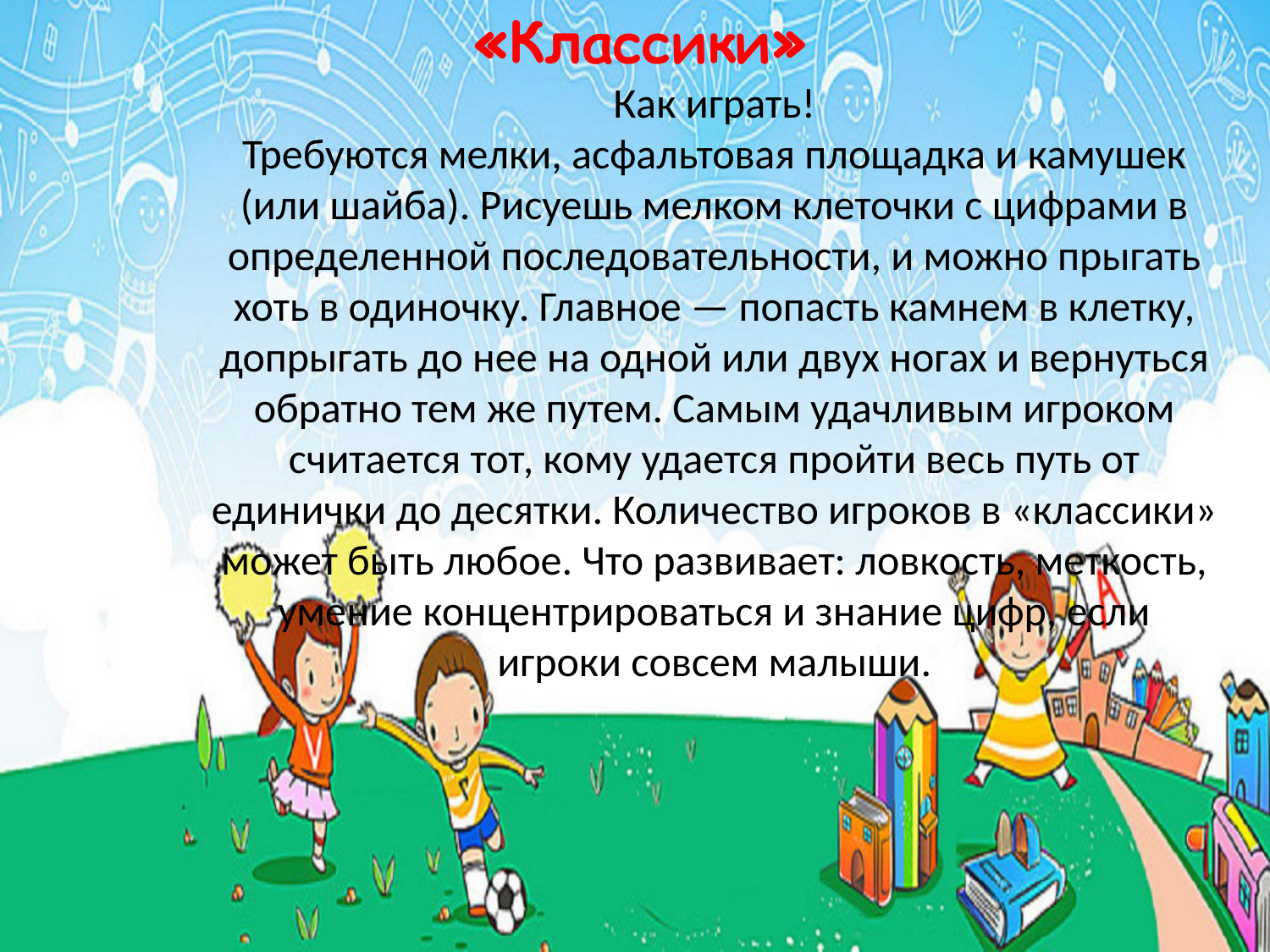

# «Классики»
Как играть!
Требуются мелки, асфальтовая площадка и камушек (или шайба). Рисуешь мелком клеточки с цифрами в
определенной последовательности, и можно прыгать хоть в одиночку. Главное — попасть камнем в клетку, допрыгать до нее на одной или двух ногах и вернуться обратно тем же путем. Самым удачливым игроком считается тот, кому удается пройти весь путь от единички до десятки. Количество игроков в «классики» может быть любое. Что развивает: ловкость, меткость, умение концентрироваться и знание цифр, если игроки совсем малыши.